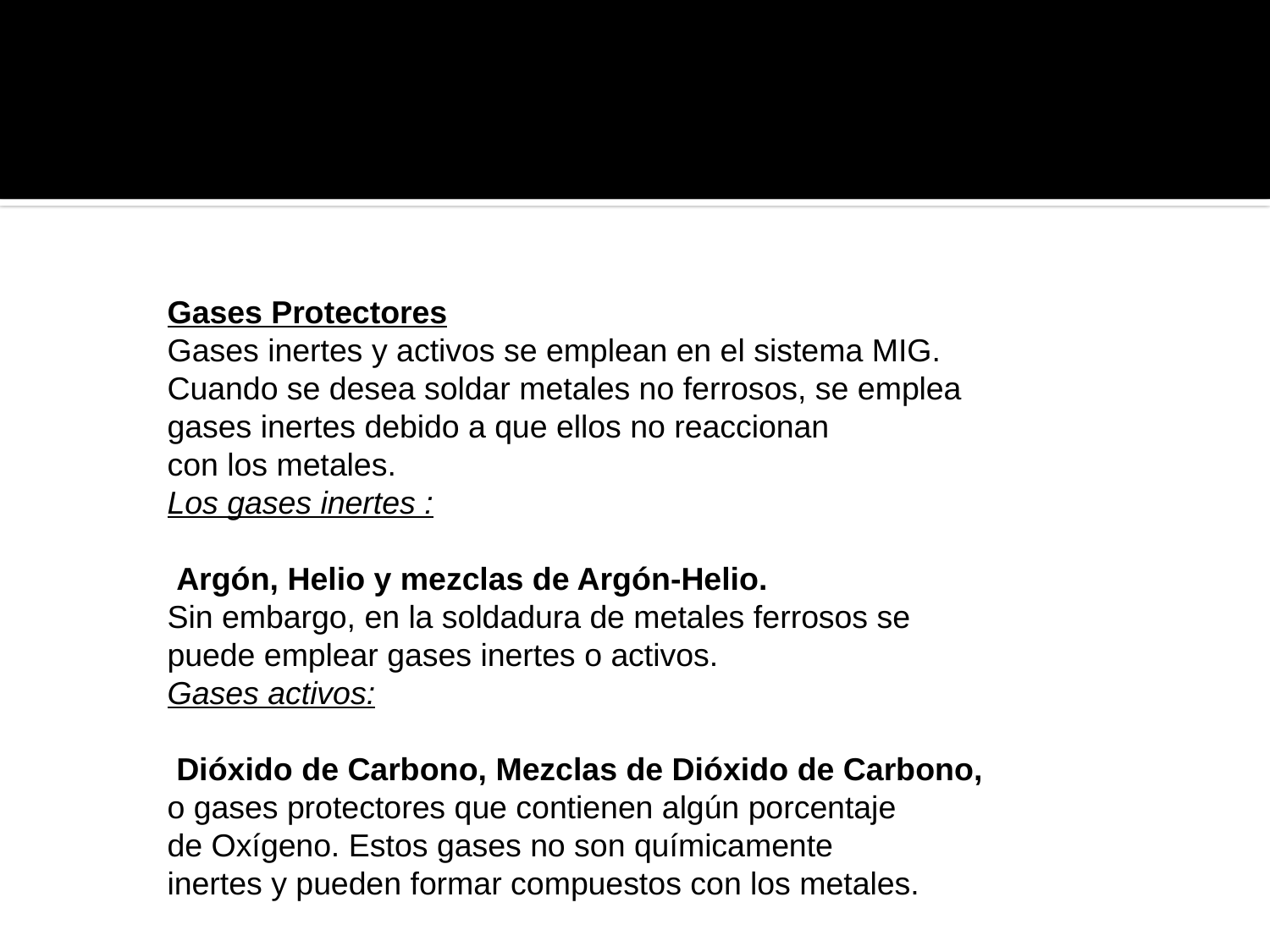

#
Gases Protectores
Gases inertes y activos se emplean en el sistema MIG.
Cuando se desea soldar metales no ferrosos, se emplea
gases inertes debido a que ellos no reaccionan
con los metales.
Los gases inertes :

 Argón, Helio y mezclas de Argón-Helio.
Sin embargo, en la soldadura de metales ferrosos se
puede emplear gases inertes o activos.
Gases activos:

 Dióxido de Carbono, Mezclas de Dióxido de Carbono,
o gases protectores que contienen algún porcentaje
de Oxígeno. Estos gases no son químicamente
inertes y pueden formar compuestos con los metales.